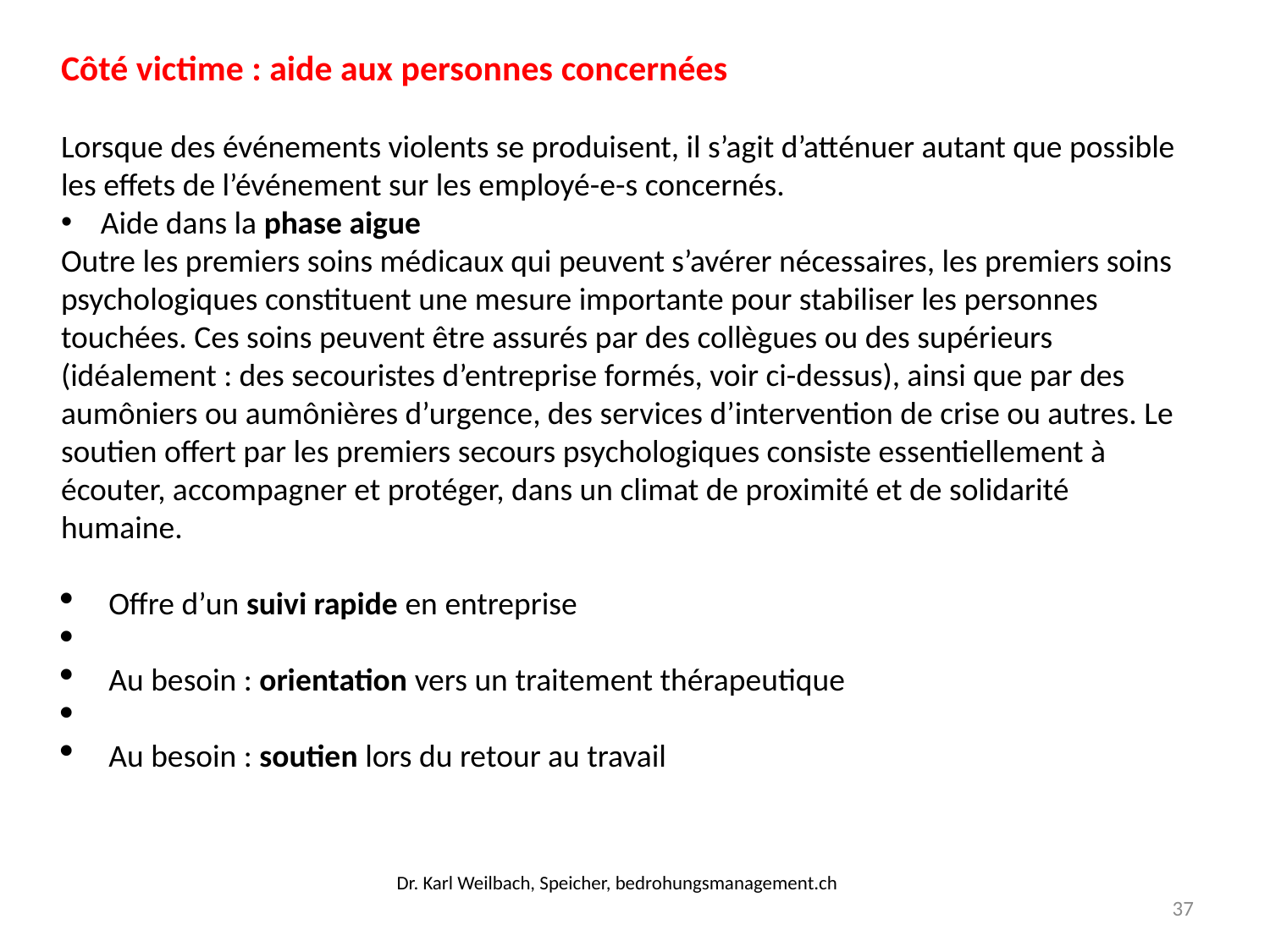

Côté victime : aide aux personnes concernées

Lorsque des événements violents se produisent, il s’agit d’atténuer autant que possible les effets de l’événement sur les employé-e-s concernés.
Aide dans la phase aigue
Outre les premiers soins médicaux qui peuvent s’avérer nécessaires, les premiers soins psychologiques constituent une mesure importante pour stabiliser les personnes touchées. Ces soins peuvent être assurés par des collègues ou des supérieurs (idéalement : des secouristes d’entreprise formés, voir ci-dessus), ainsi que par des aumôniers ou aumônières d’urgence, des services d’intervention de crise ou autres. Le soutien offert par les premiers secours psychologiques consiste essentiellement à écouter, accompagner et protéger, dans un climat de proximité et de solidarité humaine.

Offre d’un suivi rapide en entreprise

Au besoin : orientation vers un traitement thérapeutique

Au besoin : soutien lors du retour au travail

Dr. Karl Weilbach, Speicher, bedrohungsmanagement.ch
37